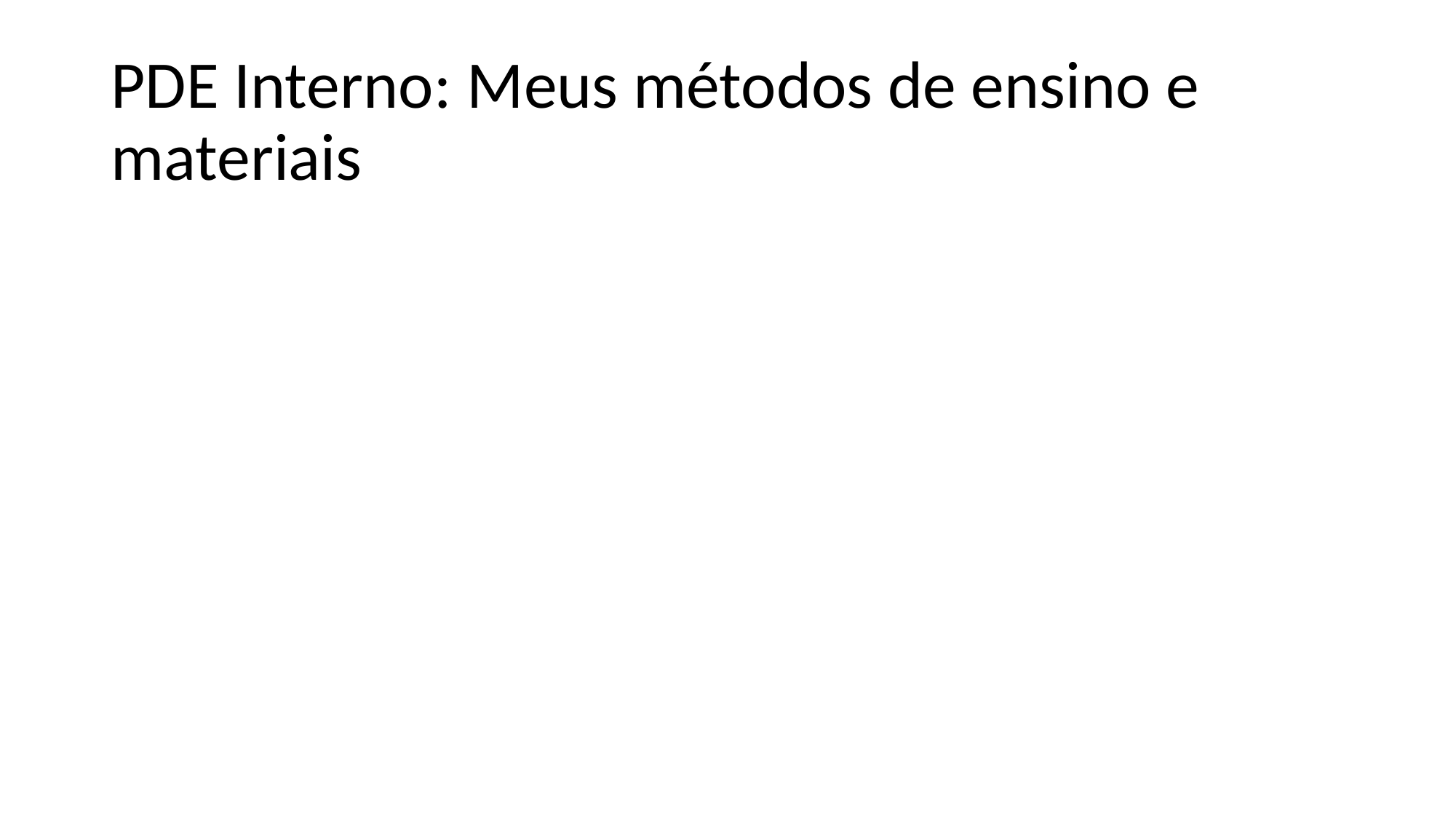

# PDE Interno: Meus métodos de ensino e materiais